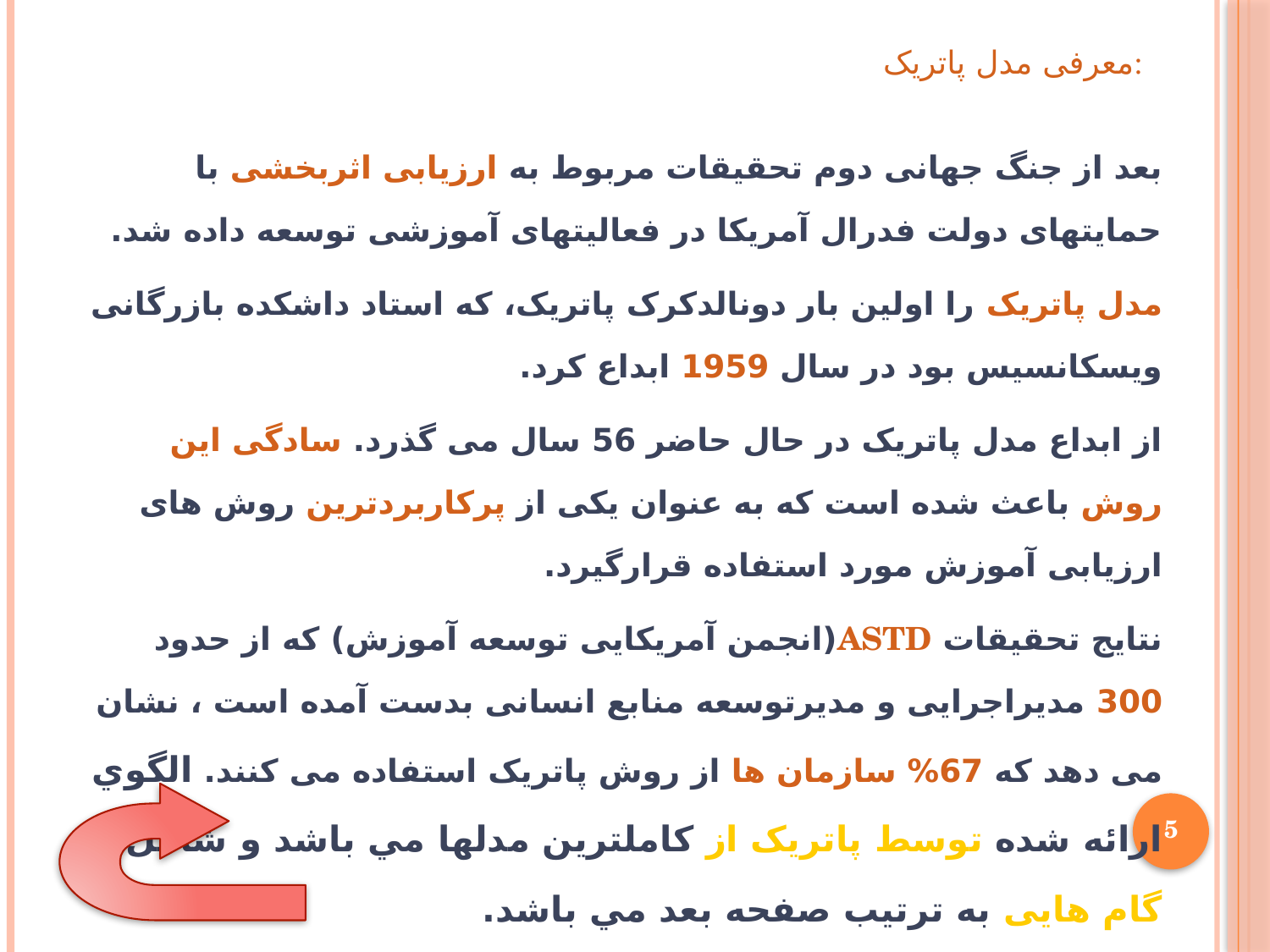

معرفی مدل پاتريک:
بعد از جنگ جهانی دوم تحقیقات مربوط به ارزیابی اثربخشی با حمایتهای دولت فدرال آمریکا در فعالیتهای آموزشی توسعه داده شد.
مدل پاتریک را اولین بار دونالدکرک پاتریک، که استاد داشکده بازرگانی ویسکانسیس بود در سال 1959 ابداع کرد.
از ابداع مدل پاتریک در حال حاضر 56 سال می گذرد. سادگی این روش باعث شده است که به عنوان یکی از پرکاربردترین روش های ارزیابی آموزش مورد استفاده قرارگیرد.
نتایج تحقیقات ASTD(انجمن آمریکایی توسعه آموزش) که از حدود 300 مدیراجرایی و مدیرتوسعه منابع انسانی بدست آمده است ، نشان می دهد که 67% سازمان ها از روش پاتریک استفاده می کنند. الگوي ارائه شده توسط پاتريک از کاملترين مدلها مي باشد و شامل گام هایی به ترتيب صفحه بعد مي باشد.

5